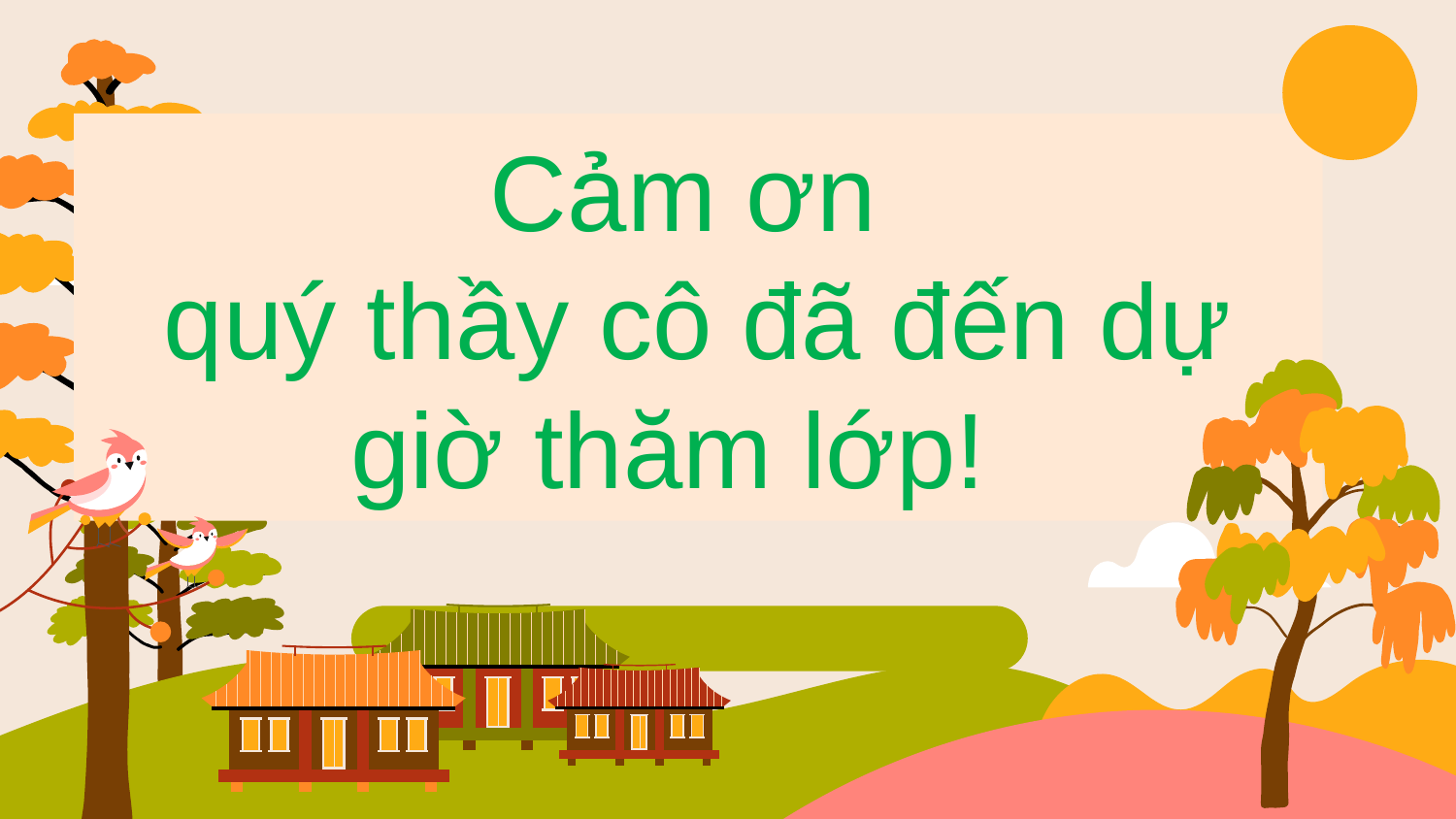

# Cảm ơn quý thầy cô đã đến dự giờ thăm lớp!